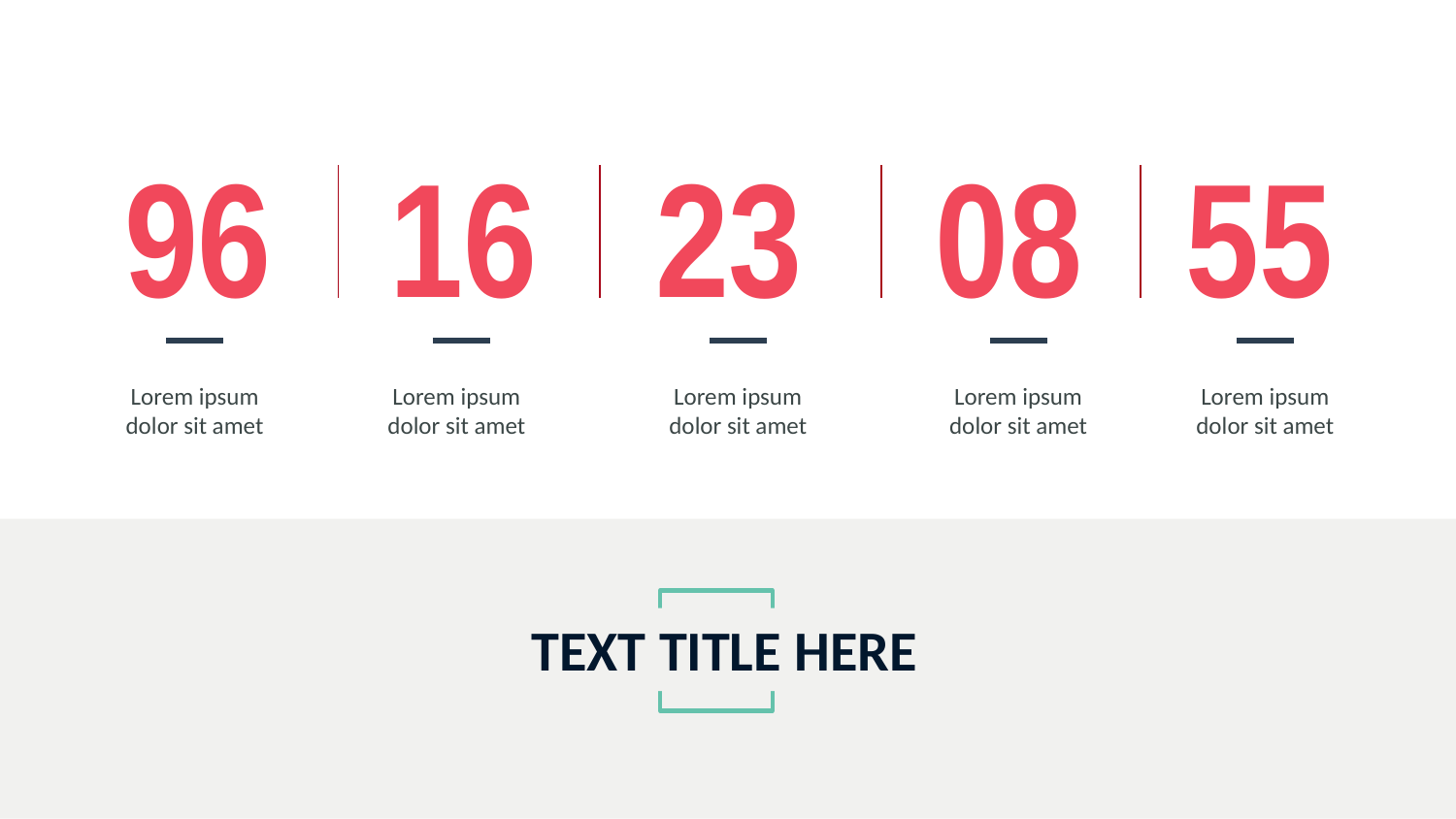

96
16
23
08
55
Lorem ipsum dolor sit amet
Lorem ipsum dolor sit amet
Lorem ipsum dolor sit amet
Lorem ipsum dolor sit amet
Lorem ipsum dolor sit amet

TEXT TITLE HERE